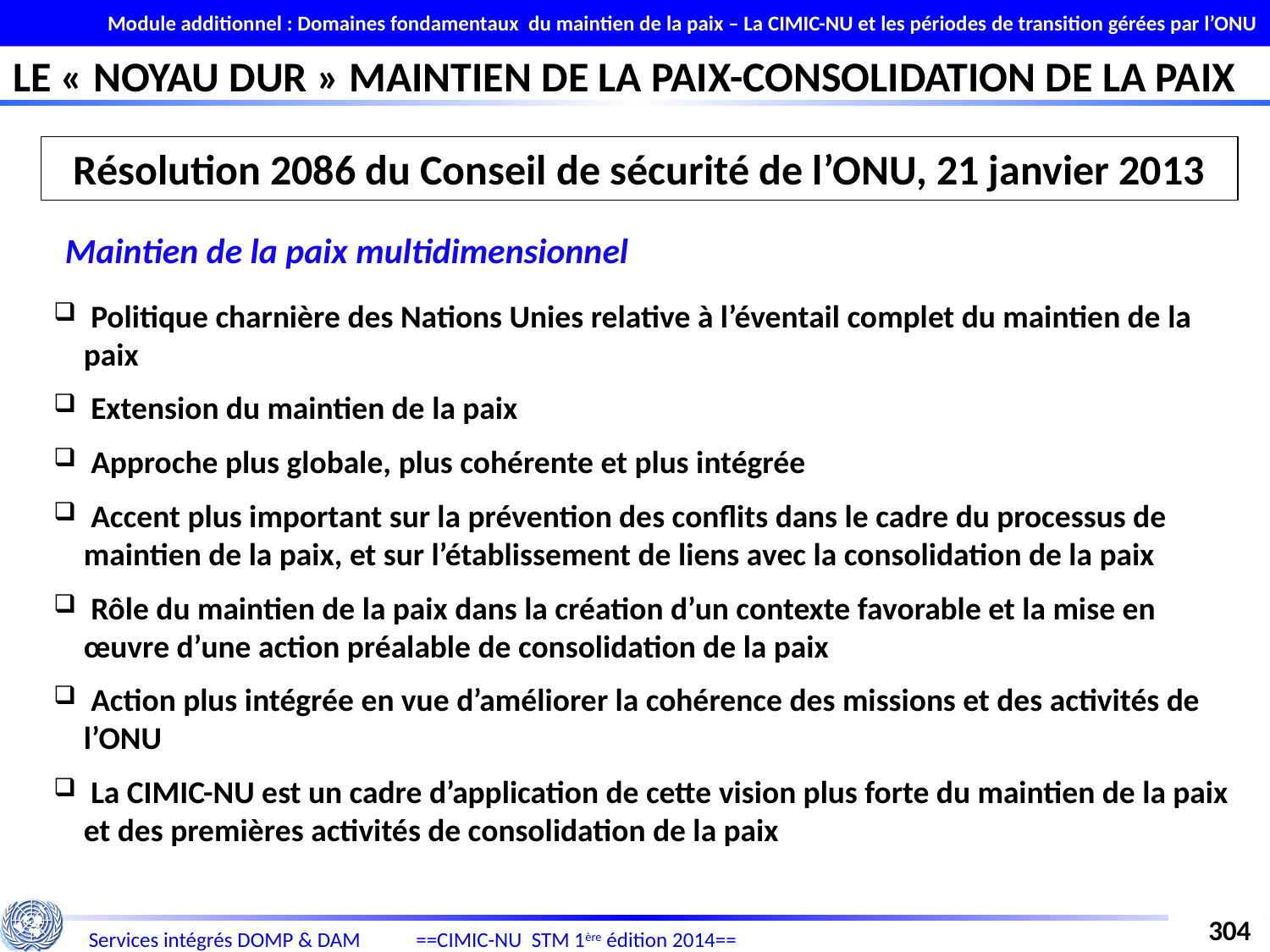

Module additionnel : Domaines fondamentaux  du maintien de la paix – La CIMIC-NU et les périodes de transition gérées par l’ONU
LE « NOYAU DUR » MAINTIEN DE LA PAIX-CONSOLIDATION DE LA PAIX
Résolution 2086 du Conseil de sécurité de l’ONU, 21 janvier 2013
Maintien de la paix multidimensionnel
 Politique charnière des Nations Unies relative à l’éventail complet du maintien de la paix
 Extension du maintien de la paix
 Approche plus globale, plus cohérente et plus intégrée
 Accent plus important sur la prévention des conflits dans le cadre du processus de maintien de la paix, et sur l’établissement de liens avec la consolidation de la paix
 Rôle du maintien de la paix dans la création d’un contexte favorable et la mise en œuvre d’une action préalable de consolidation de la paix
 Action plus intégrée en vue d’améliorer la cohérence des missions et des activités de l’ONU
 La CIMIC-NU est un cadre d’application de cette vision plus forte du maintien de la paix et des premières activités de consolidation de la paix
304
304
==CIMIC-NU  STM 1ère édition 2014==
Services intégrés DOMP & DAM